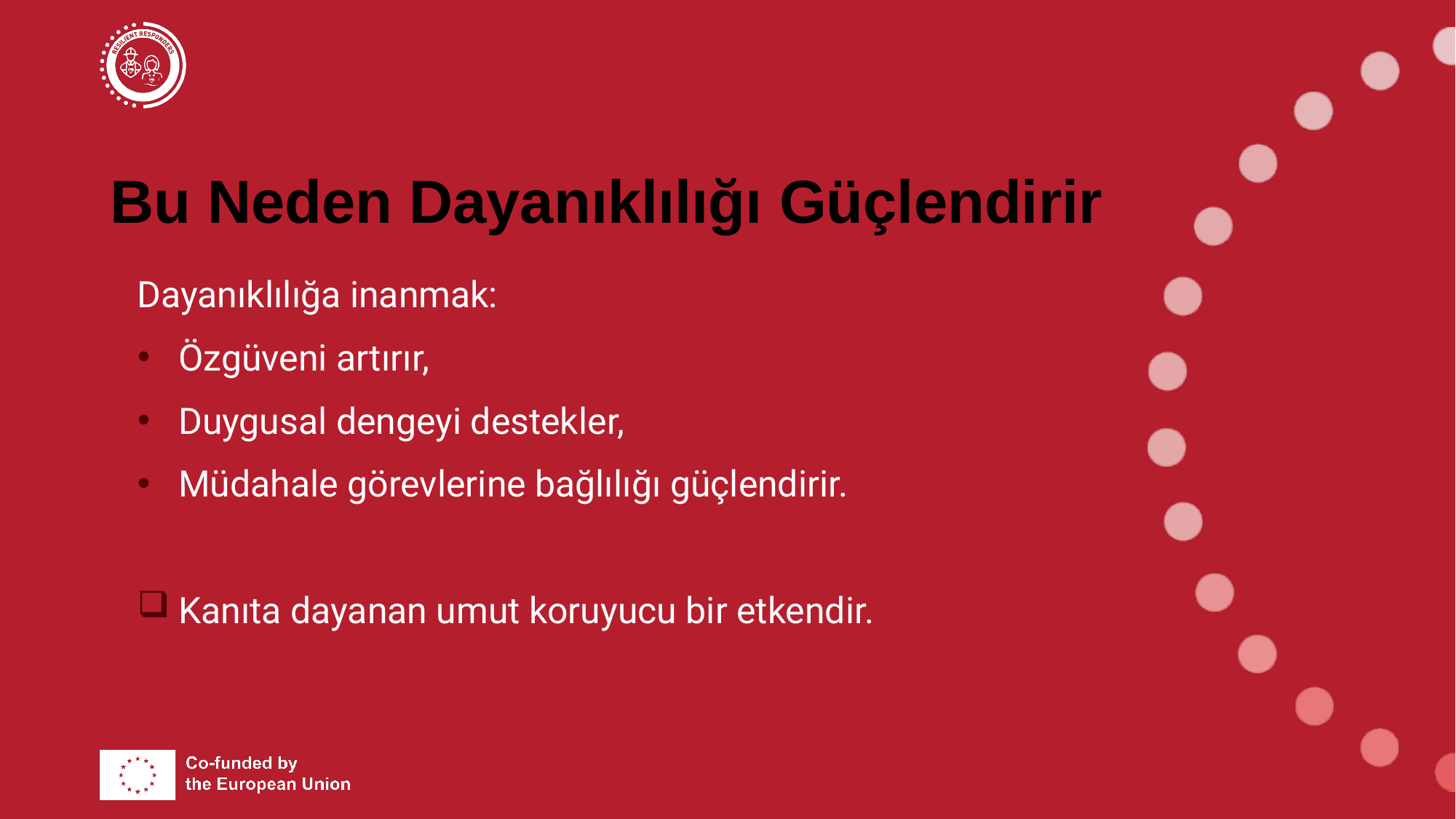

# Bu Neden Dayanıklılığı Güçlendirir
Dayanıklılığa inanmak:
Özgüveni artırır,
Duygusal dengeyi destekler,
Müdahale görevlerine bağlılığı güçlendirir.

Kanıta dayanan umut koruyucu bir etkendir.